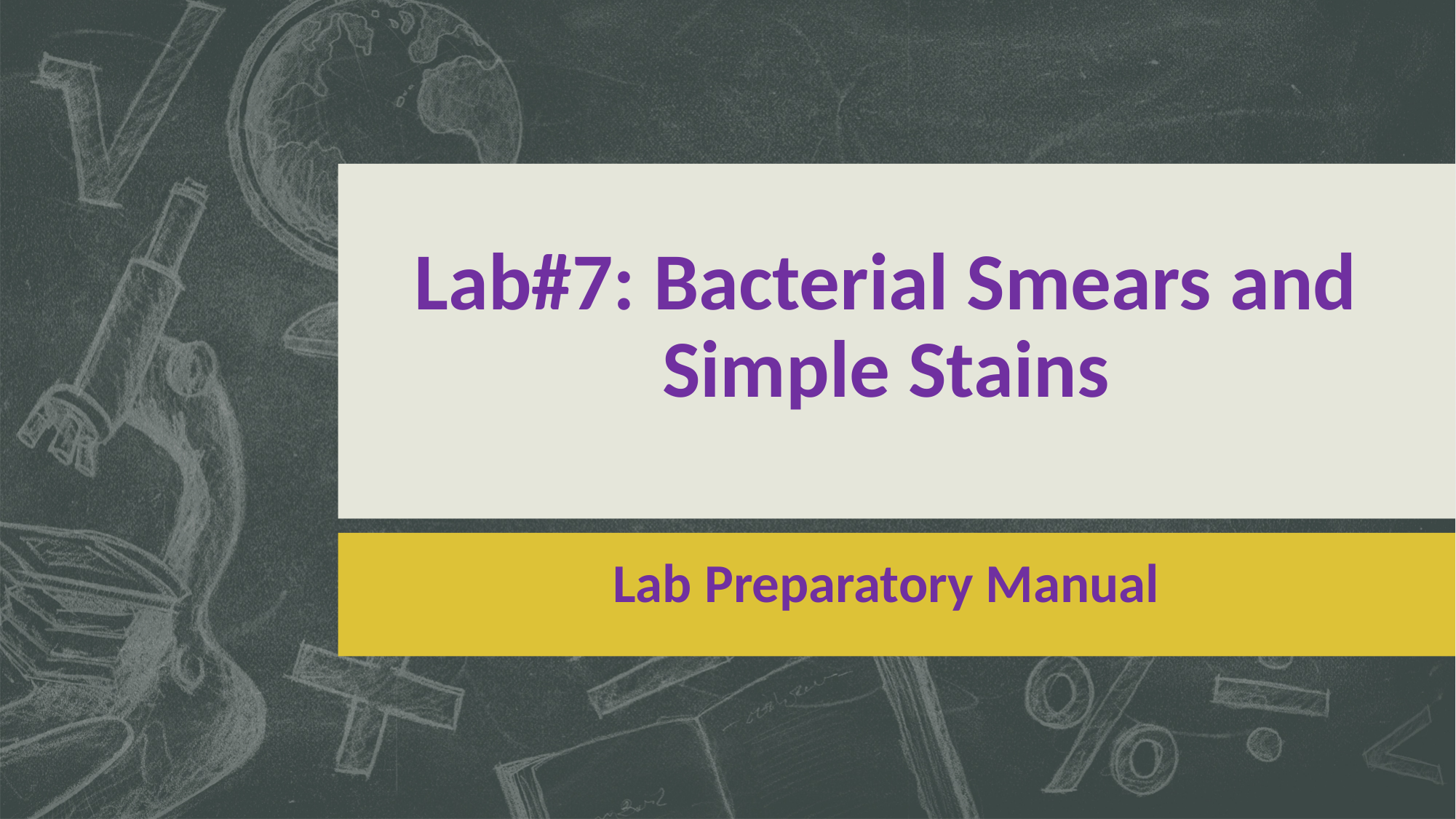

# Lab#7: Bacterial Smears and Simple Stains
Lab Preparatory Manual